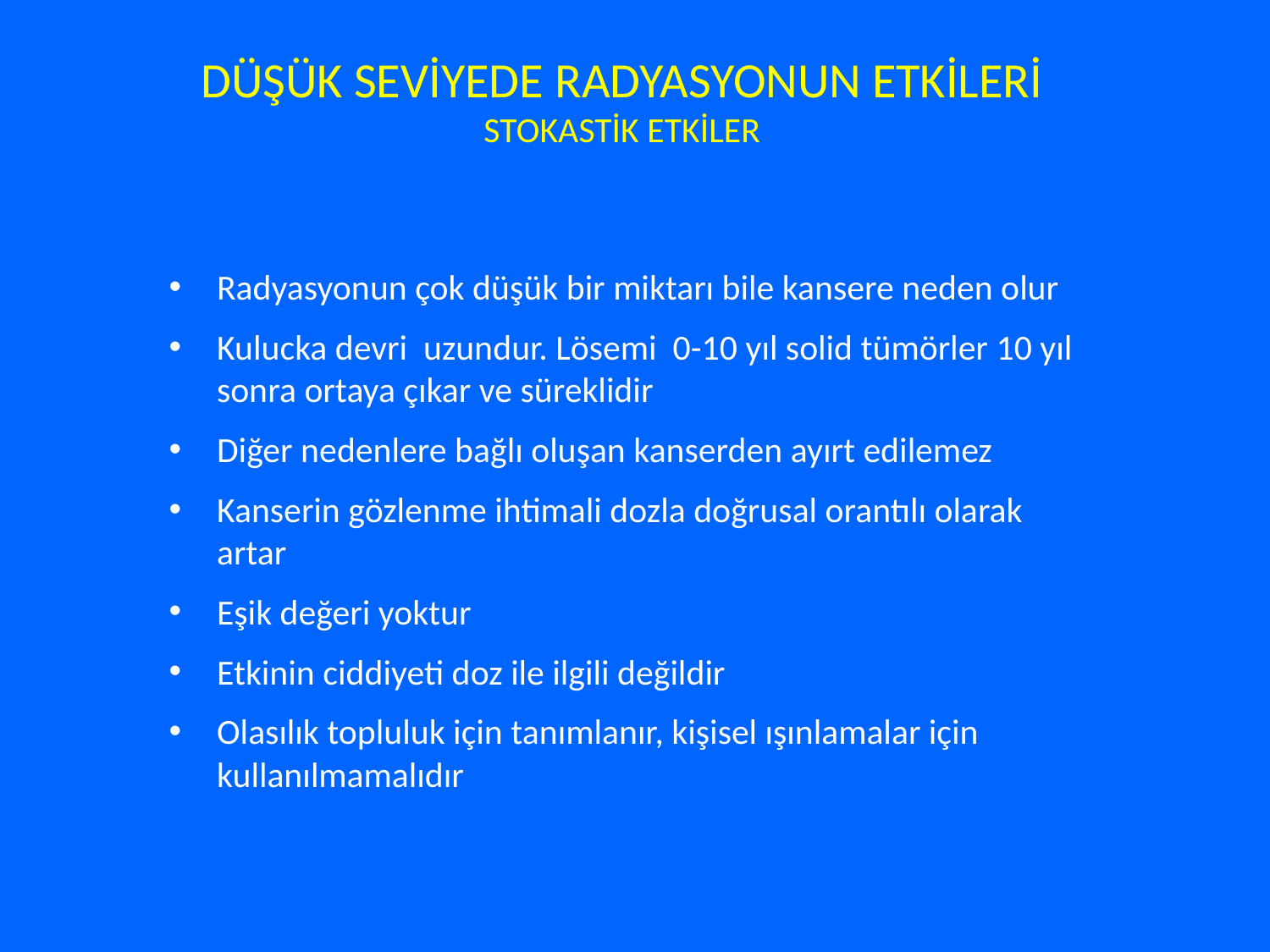

DÜŞÜK SEVİYEDE RADYASYONUN ETKİLERİ
STOKASTİK ETKİLER
Radyasyonun çok düşük bir miktarı bile kansere neden olur
Kulucka devri  uzundur. Lösemi  0-10 yıl solid tümörler 10 yıl sonra ortaya çıkar ve süreklidir
Diğer nedenlere bağlı oluşan kanserden ayırt edilemez
Kanserin gözlenme ihtimali dozla doğrusal orantılı olarak artar
Eşik değeri yoktur
Etkinin ciddiyeti doz ile ilgili değildir
Olasılık topluluk için tanımlanır, kişisel ışınlamalar için kullanılmamalıdır